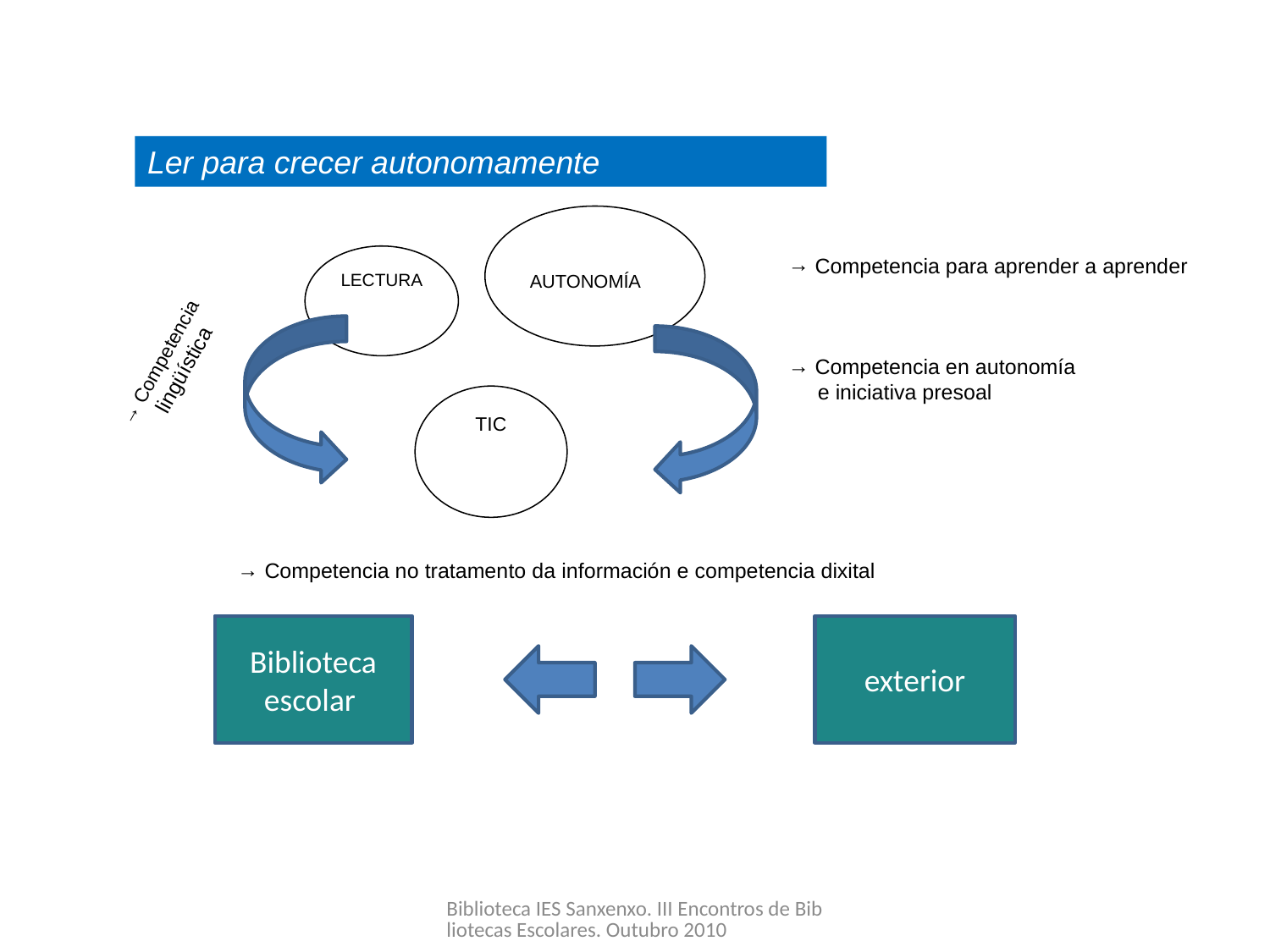

Ler para crecer autonomamente

AUTONOMÍA
LECTURA
 Competencia para aprender a aprender

 Competencia en autonomía
     e iniciativa presoal

 Competencia
     lingüística

TIC

 Competencia no tratamento da información e competencia dixital
Biblioteca escolar
exterior

Biblioteca IES Sanxenxo. III Encontros de Bibliotecas Escolares. Outubro 2010